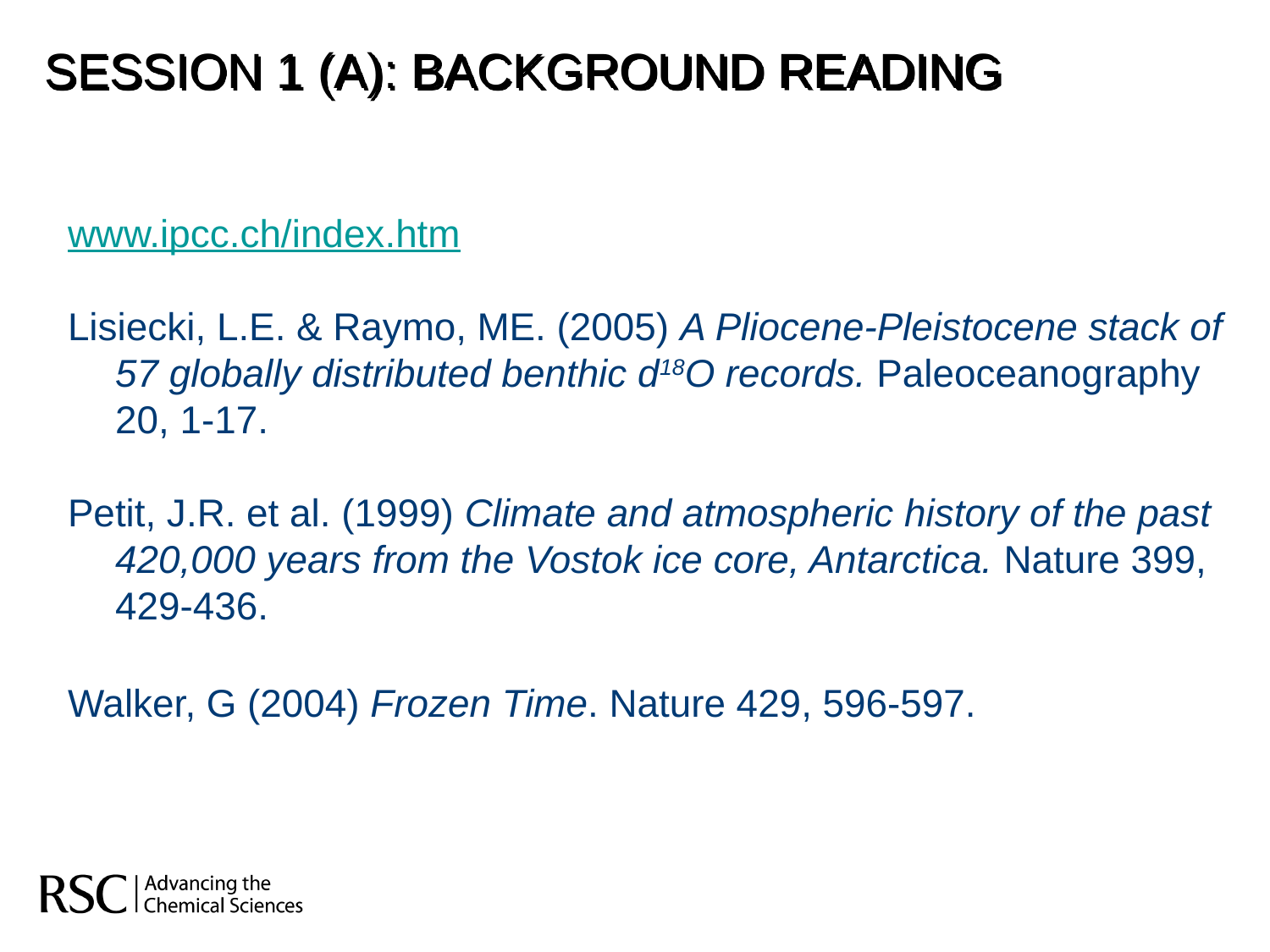

Session 1 (a): BACKGROUND READING

www.ipcc.ch/index.htm

Lisiecki, L.E. & Raymo, ME. (2005) A Pliocene-Pleistocene stack of 57 globally distributed benthic d18O records. Paleoceanography 20, 1-17.

Petit, J.R. et al. (1999) Climate and atmospheric history of the past 420,000 years from the Vostok ice core, Antarctica. Nature 399, 429-436.

Walker, G (2004) Frozen Time. Nature 429, 596-597.